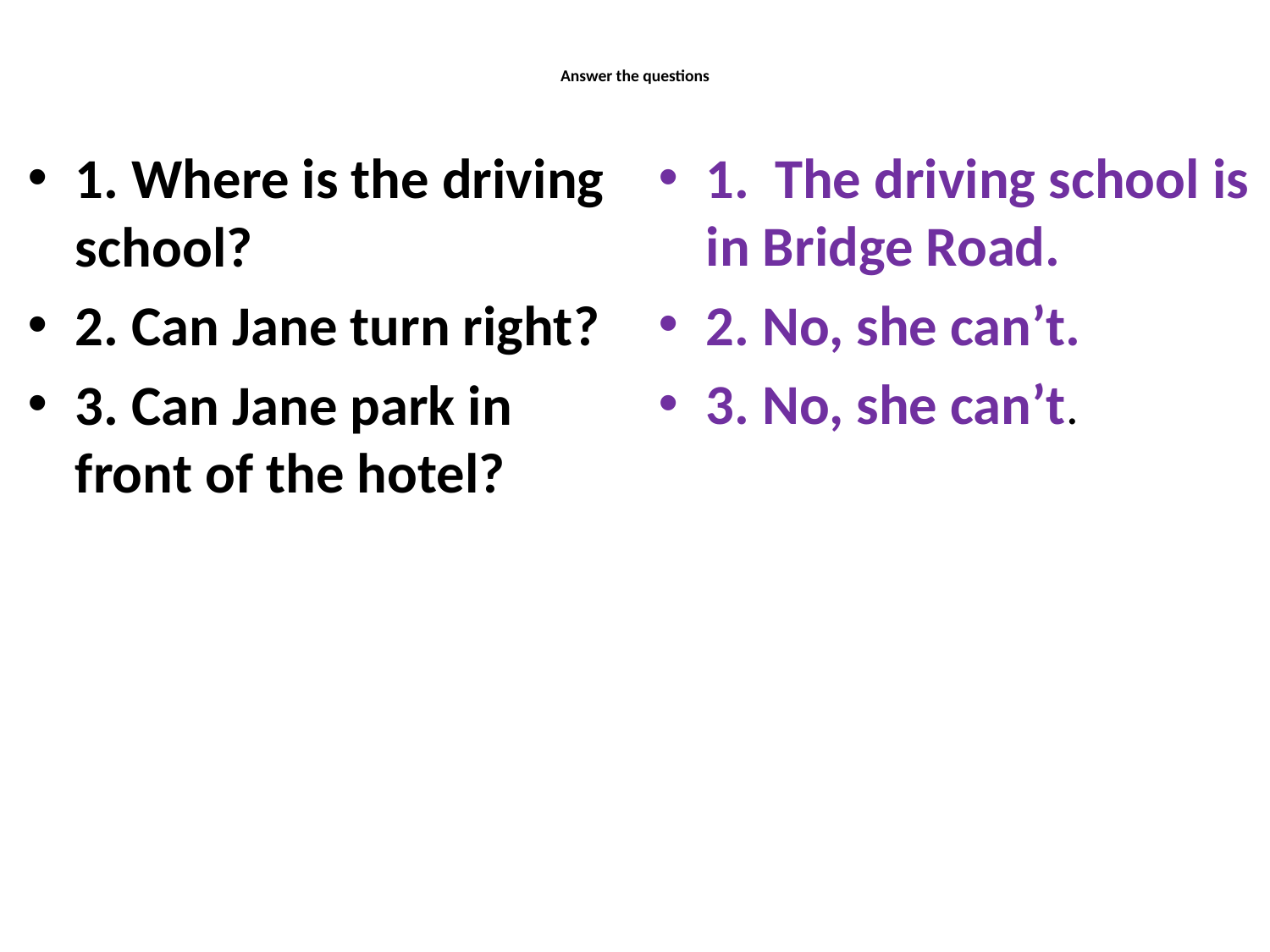

# Answer the questions
1. Where is the driving school?
2. Can Jane turn right?
3. Can Jane park in front of the hotel?
1.  The driving school is in Bridge Road.
2. No, she can’t.
3. No, she can’t.